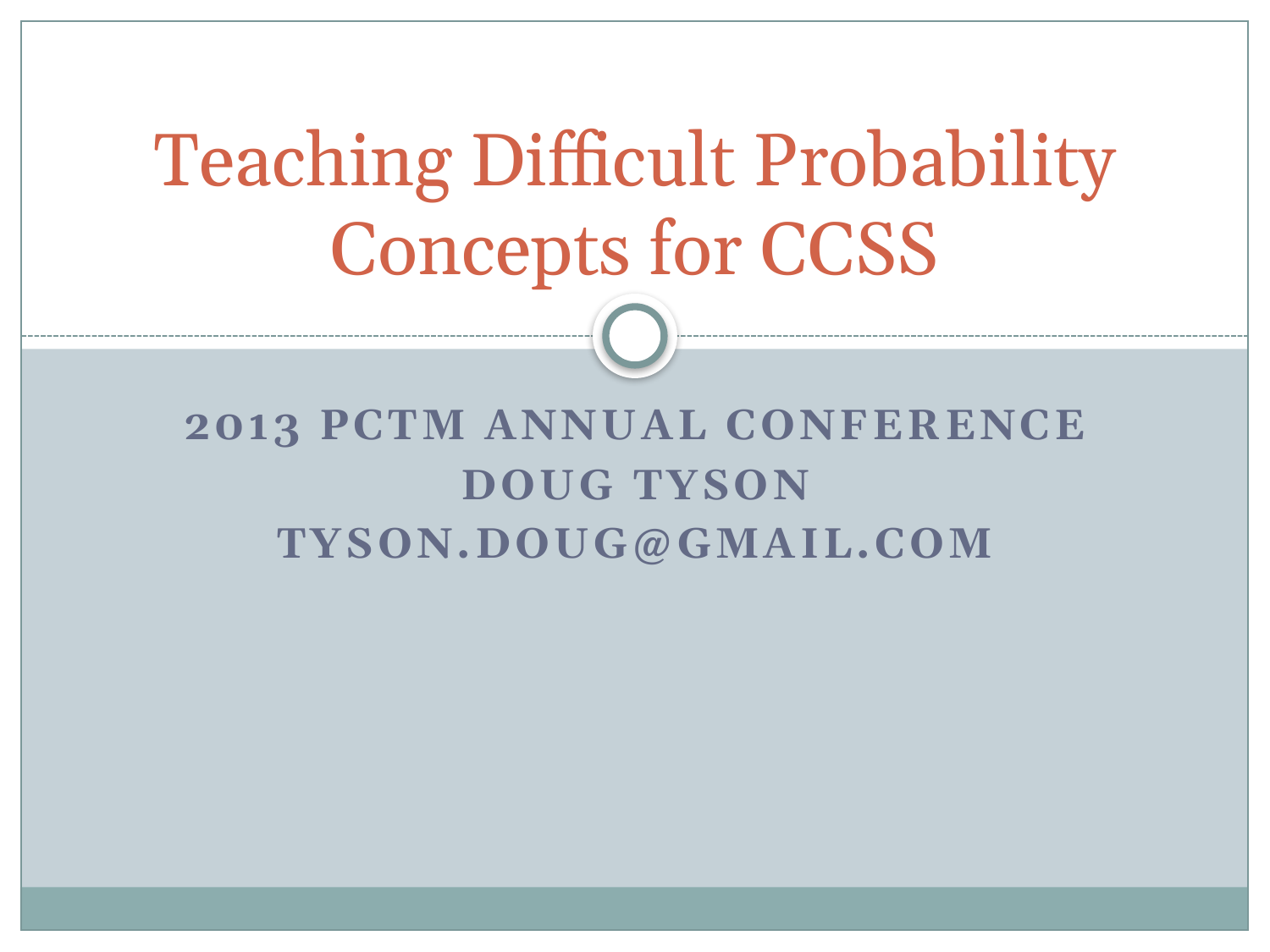

# Teaching Difficult Probability Concepts for CCSS
2013 PCTM Annual Conference
Doug Tyson
tyson.doug@gmail.com